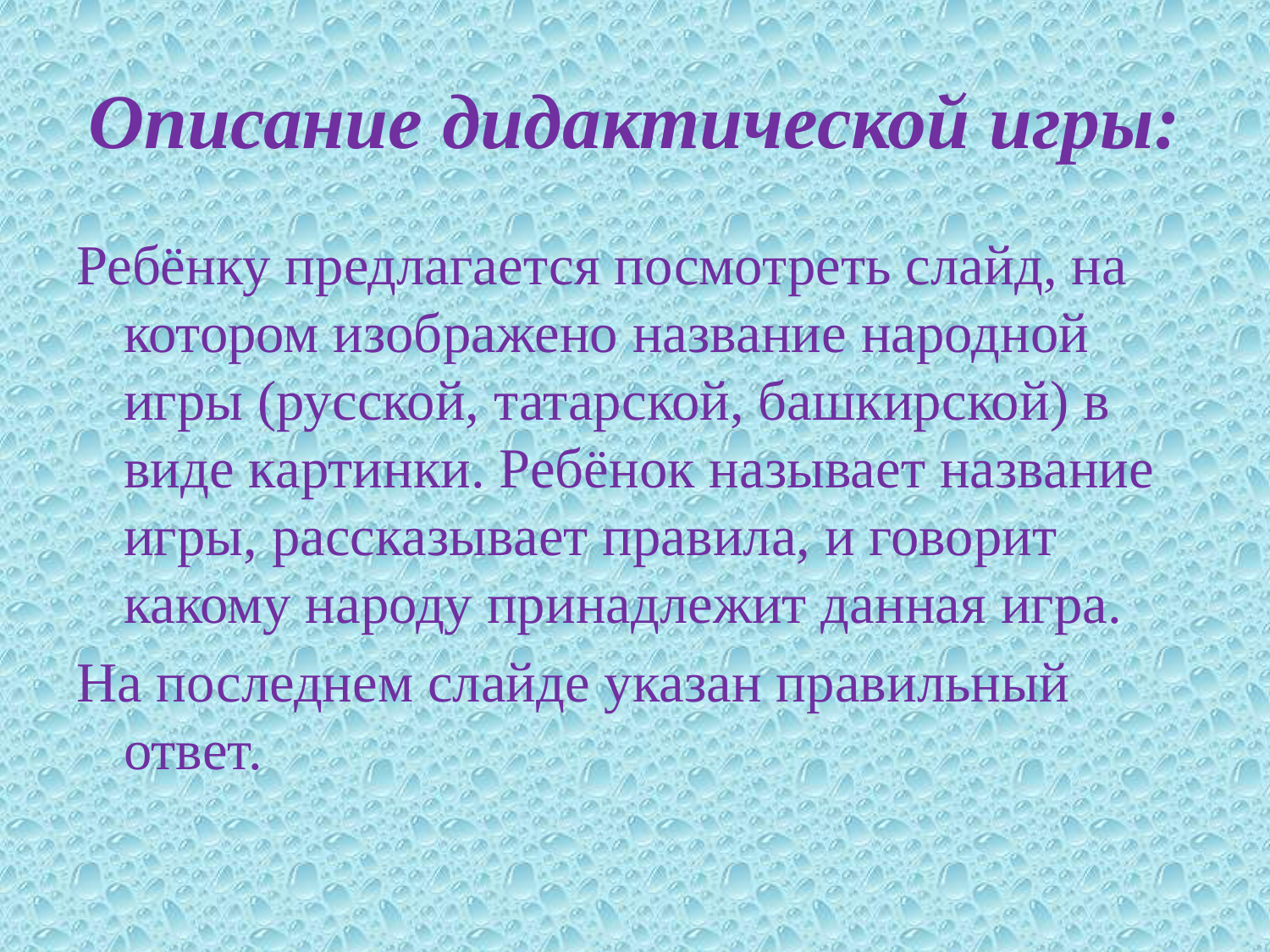

# Описание дидактической игры:
Ребёнку предлагается посмотреть слайд, на котором изображено название народной игры (русской, татарской, башкирской) в виде картинки. Ребёнок называет название игры, рассказывает правила, и говорит какому народу принадлежит данная игра.
На последнем слайде указан правильный ответ.